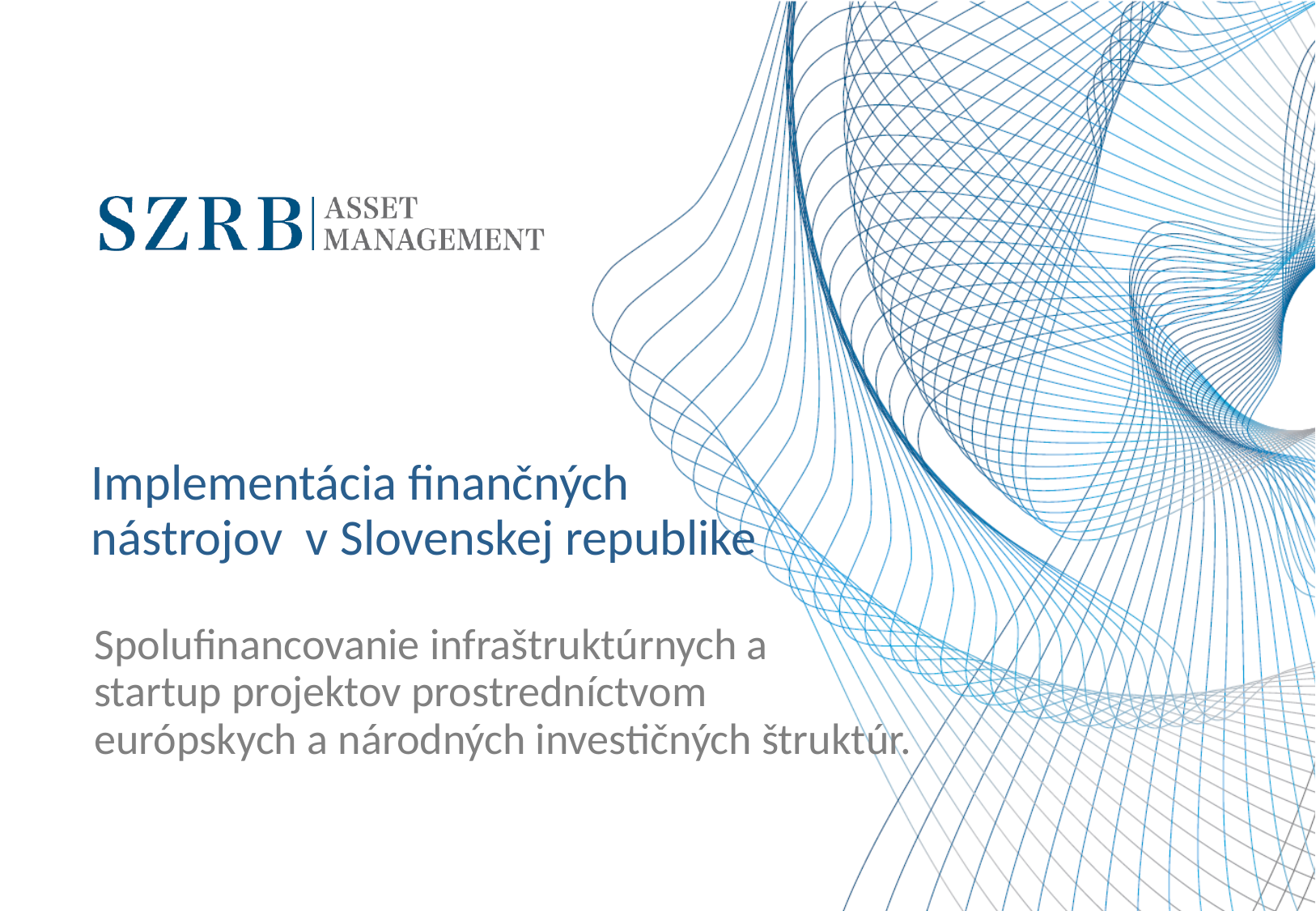

# Implementácia finančných nástrojov  v Slovenskej republike
Spolufinancovanie infraštruktúrnych a
startup projektov prostredníctvom európskych a národných investičných štruktúr.